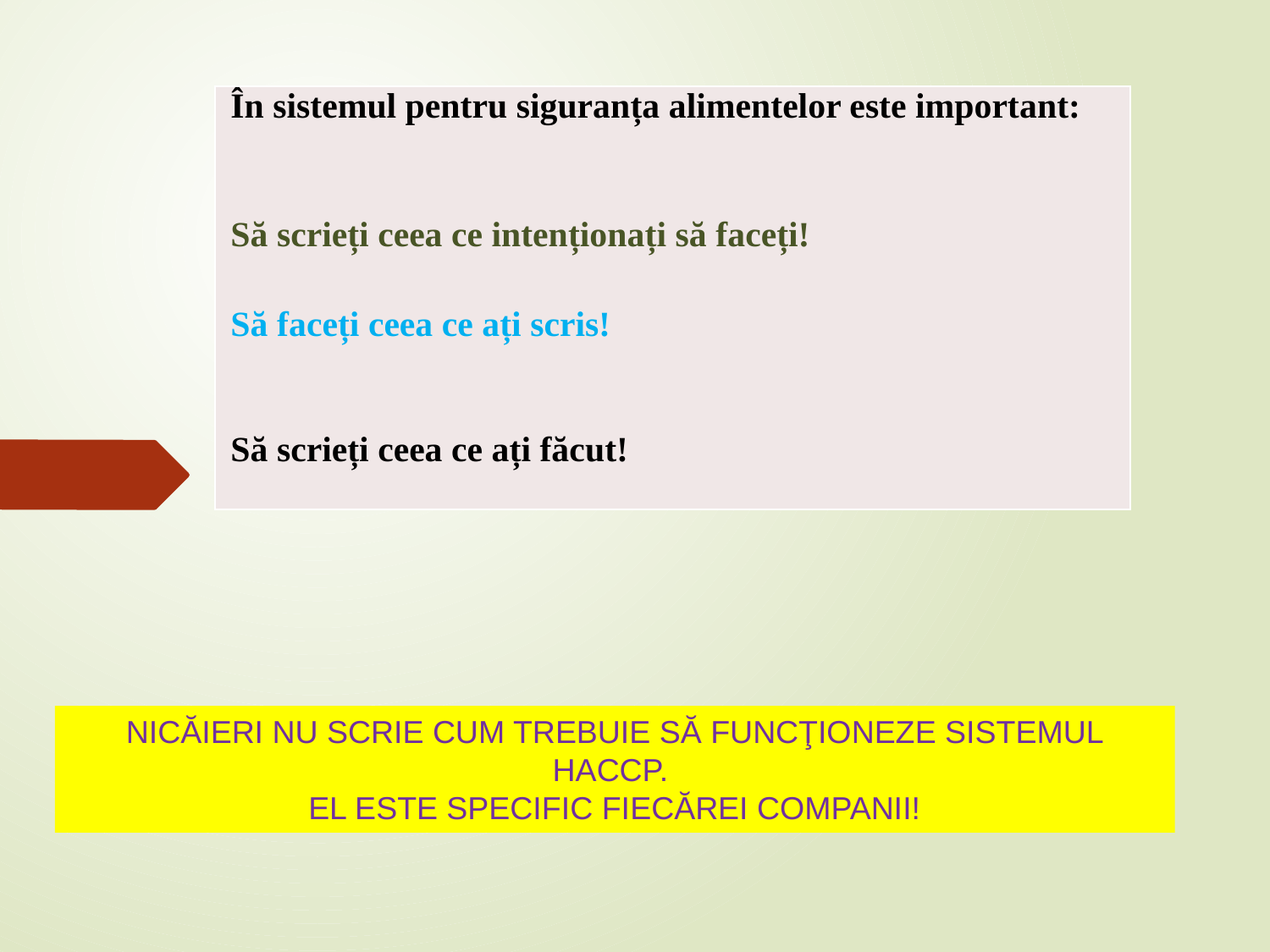

| În sistemul pentru siguranța alimentelor este important: Să scrieți ceea ce intenționați să faceți! Să faceți ceea ce ați scris! Să scrieți ceea ce ați făcut! |
| --- |
NICĂIERI NU SCRIE CUM TREBUIE SĂ FUNCŢIONEZE SISTEMUL HACCP.
EL ESTE SPECIFIC FIECĂREI COMPANII!